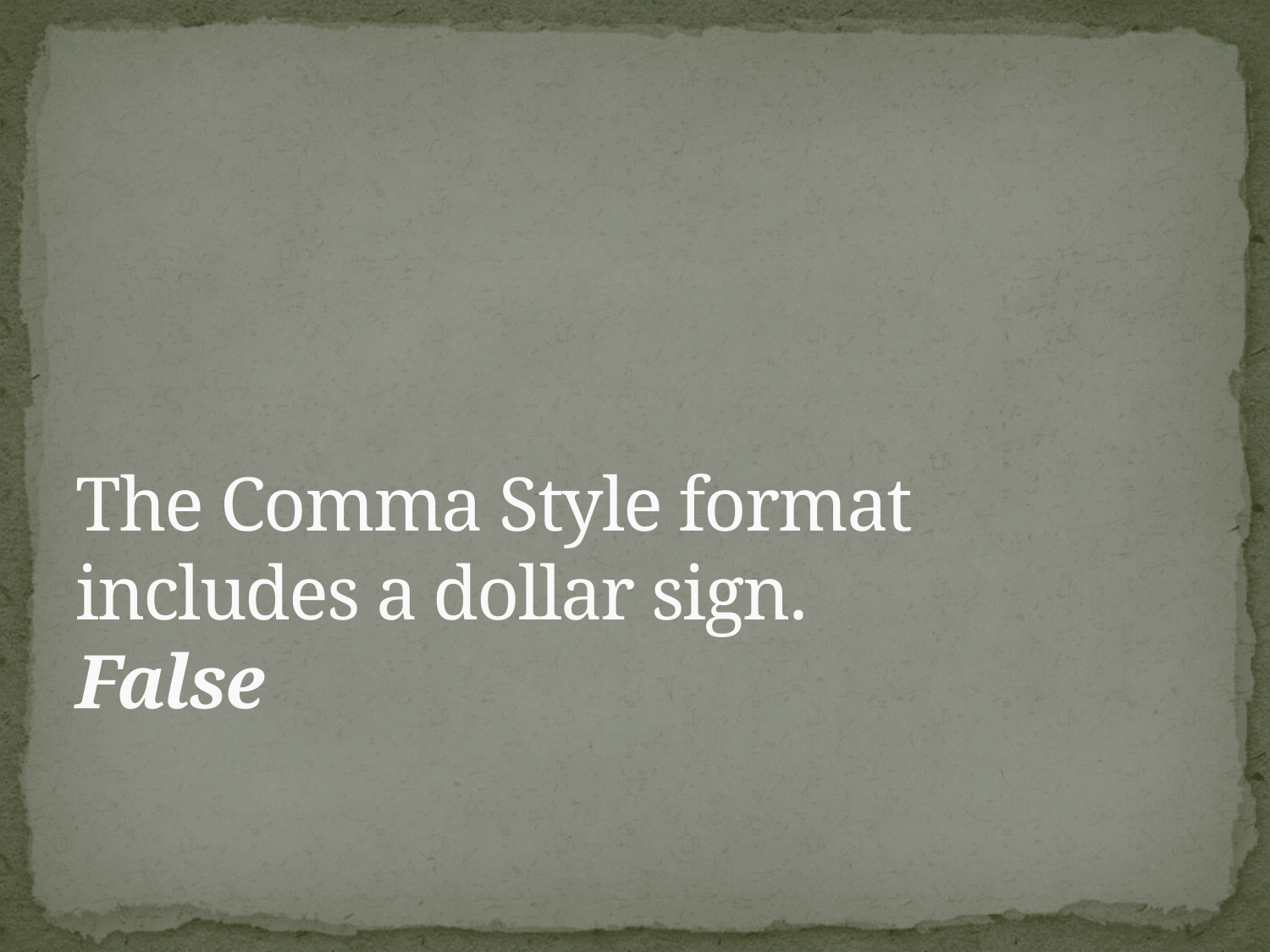

# The Comma Style format includes a dollar sign. False